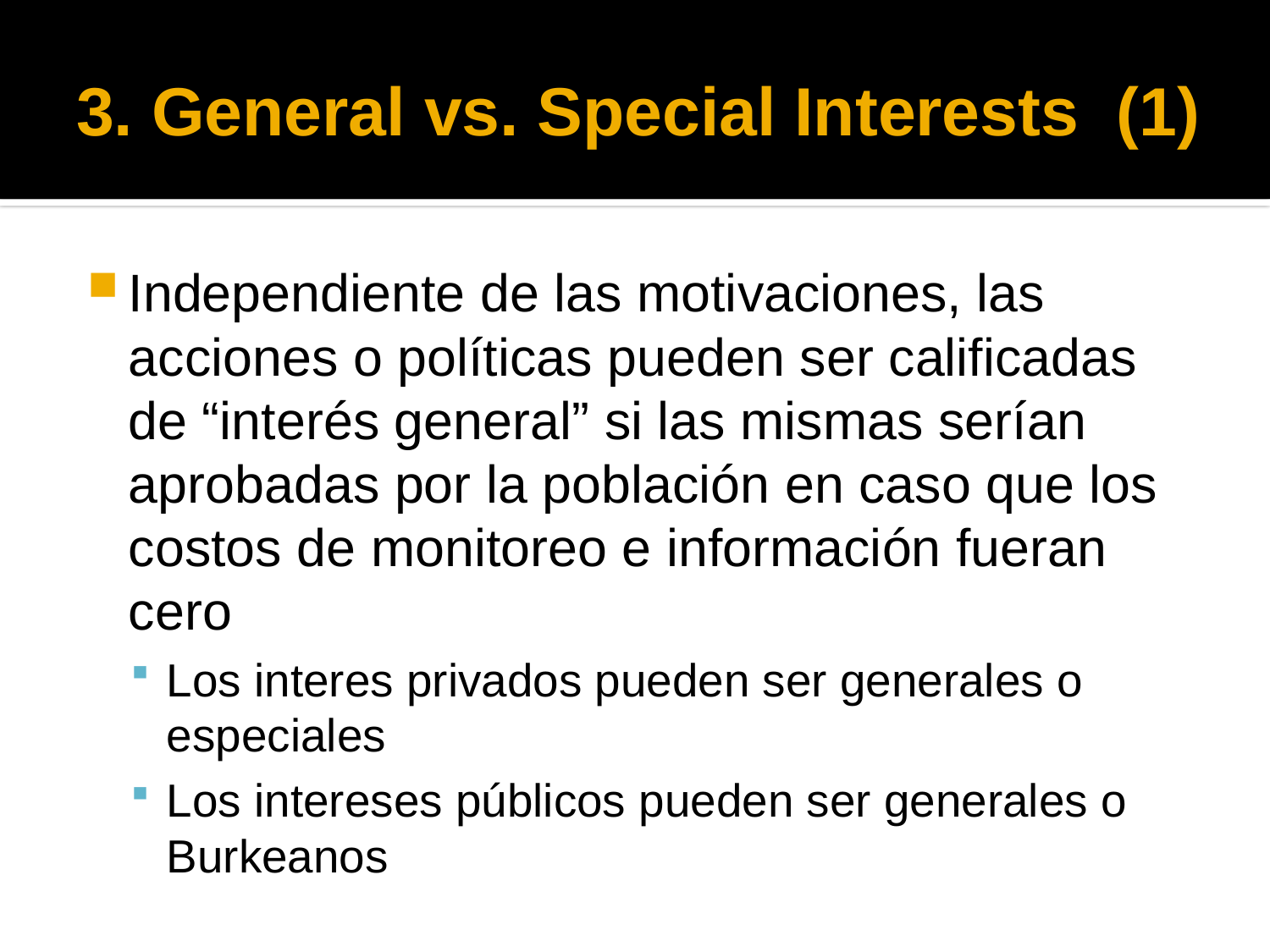

# 3. General vs. Special Interests  (1)
Independiente de las motivaciones, las acciones o políticas pueden ser calificadas de “interés general” si las mismas serían aprobadas por la población en caso que los costos de monitoreo e información fueran cero
Los interes privados pueden ser generales o especiales
Los intereses públicos pueden ser generales o Burkeanos